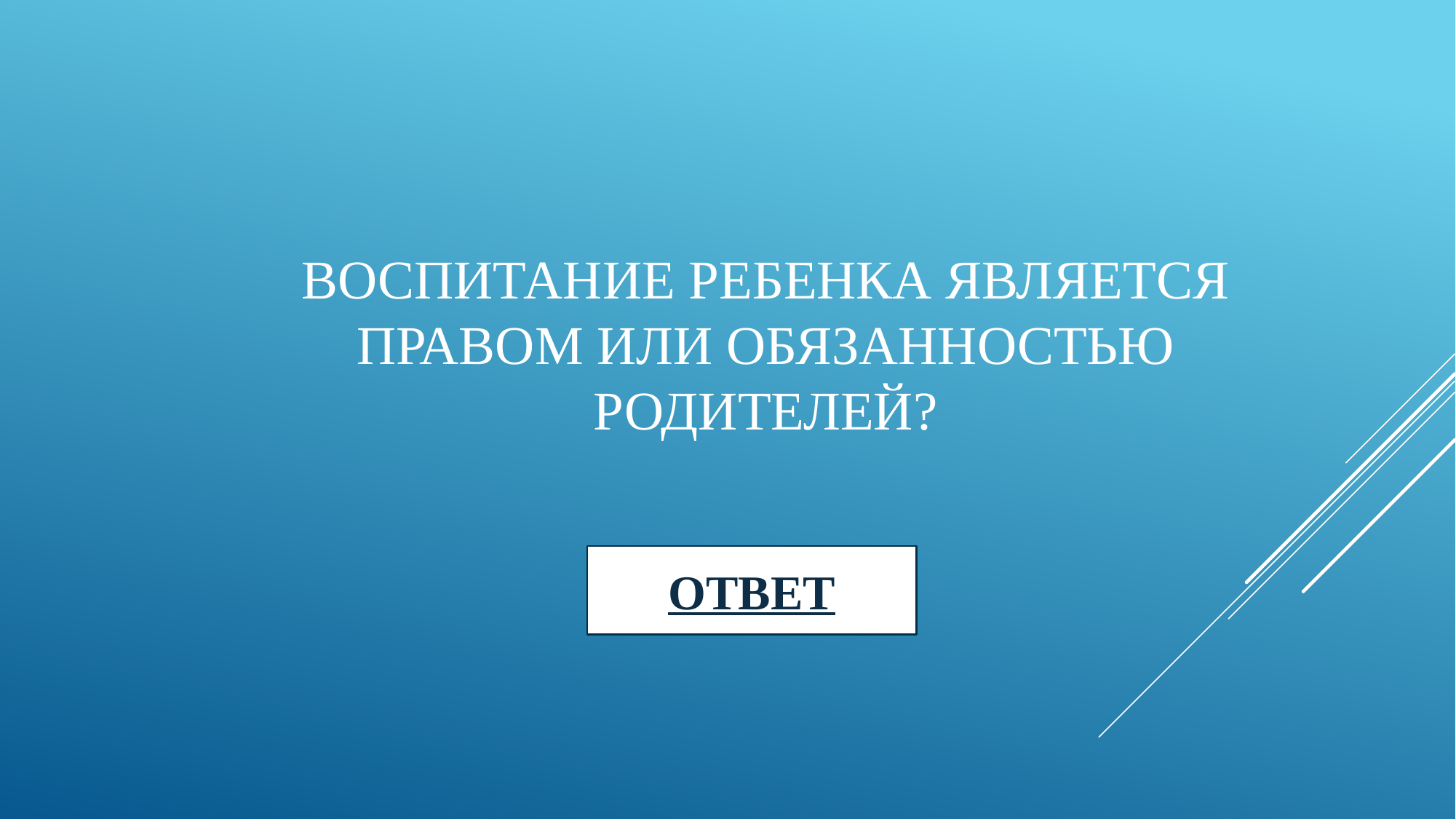

# Воспитание ребенка является правом или обязанностью родителей?
ОТВЕТ